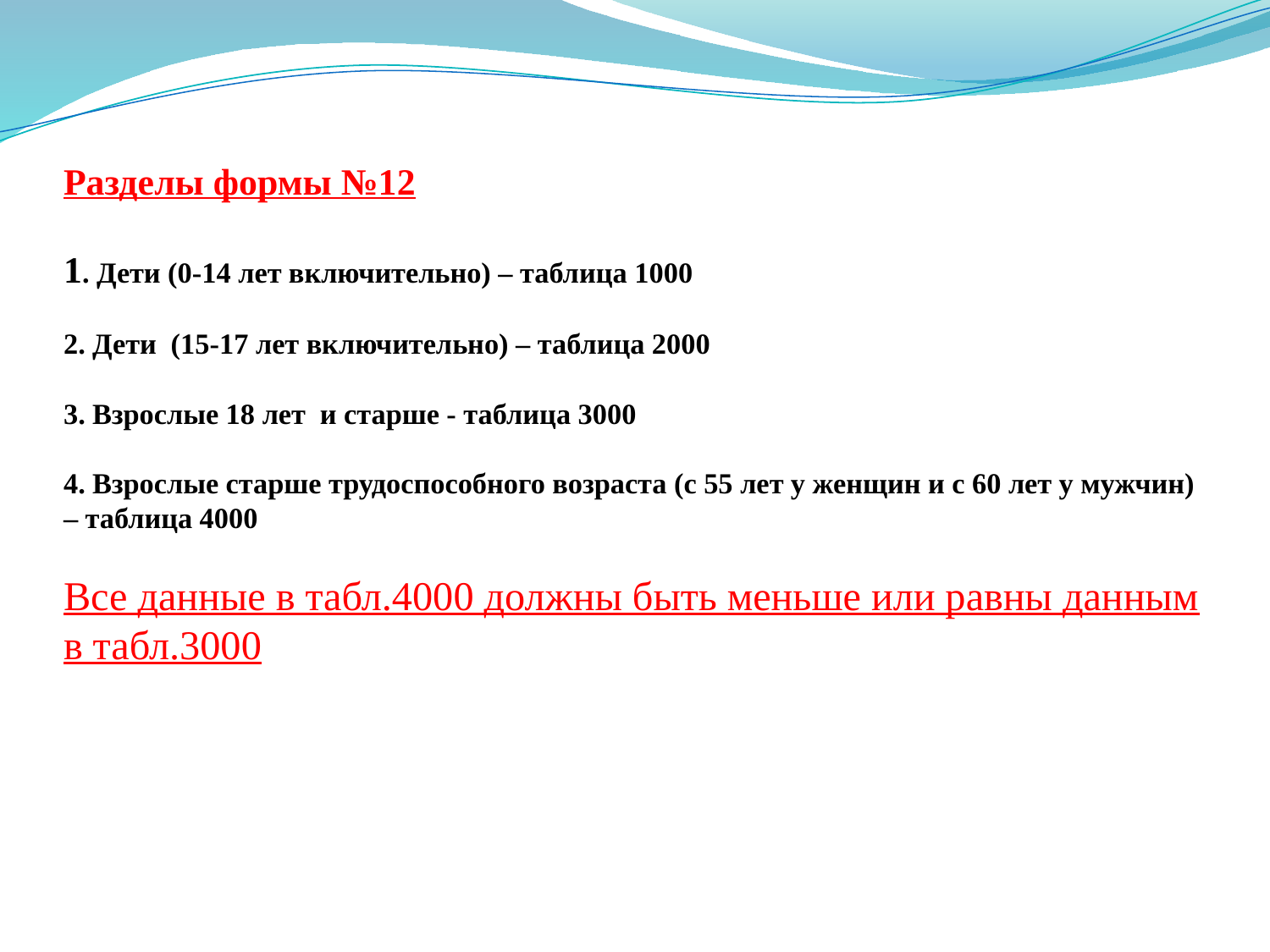

# Разделы формы №12 1. Дети (0-14 лет включительно) – таблица 1000 2. Дети  (15-17 лет включительно) – таблица 2000 3. Взрослые 18 лет  и старше - таблица 3000 4. Взрослые старше трудоспособного возраста (с 55 лет у женщин и с 60 лет у мужчин) – таблица 4000 Все данные в табл.4000 должны быть меньше или равны данным в табл.3000